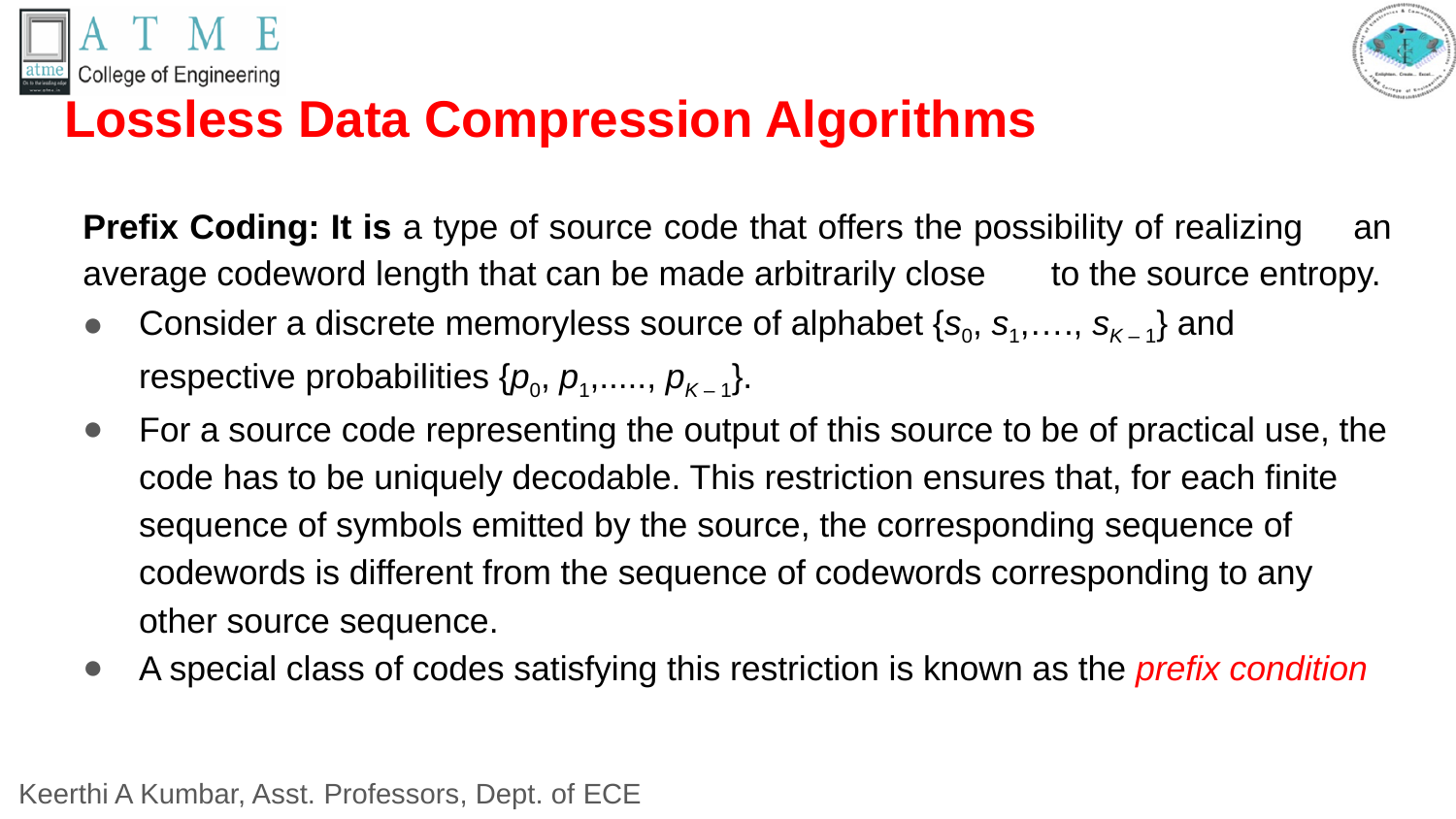

# Lossless Data Compression Algorithms
Prefix Coding: It is a type of source code that offers the possibility of realizing 			an average codeword length that can be made arbitrarily close 			to the source entropy.
Consider a discrete memoryless source of alphabet {s0, s1,…., sK – 1} and respective probabilities {p0, p1,....., pK – 1}.
For a source code representing the output of this source to be of practical use, the code has to be uniquely decodable. This restriction ensures that, for each finite sequence of symbols emitted by the source, the corresponding sequence of codewords is different from the sequence of codewords corresponding to any other source sequence.
A special class of codes satisfying this restriction is known as the prefix condition